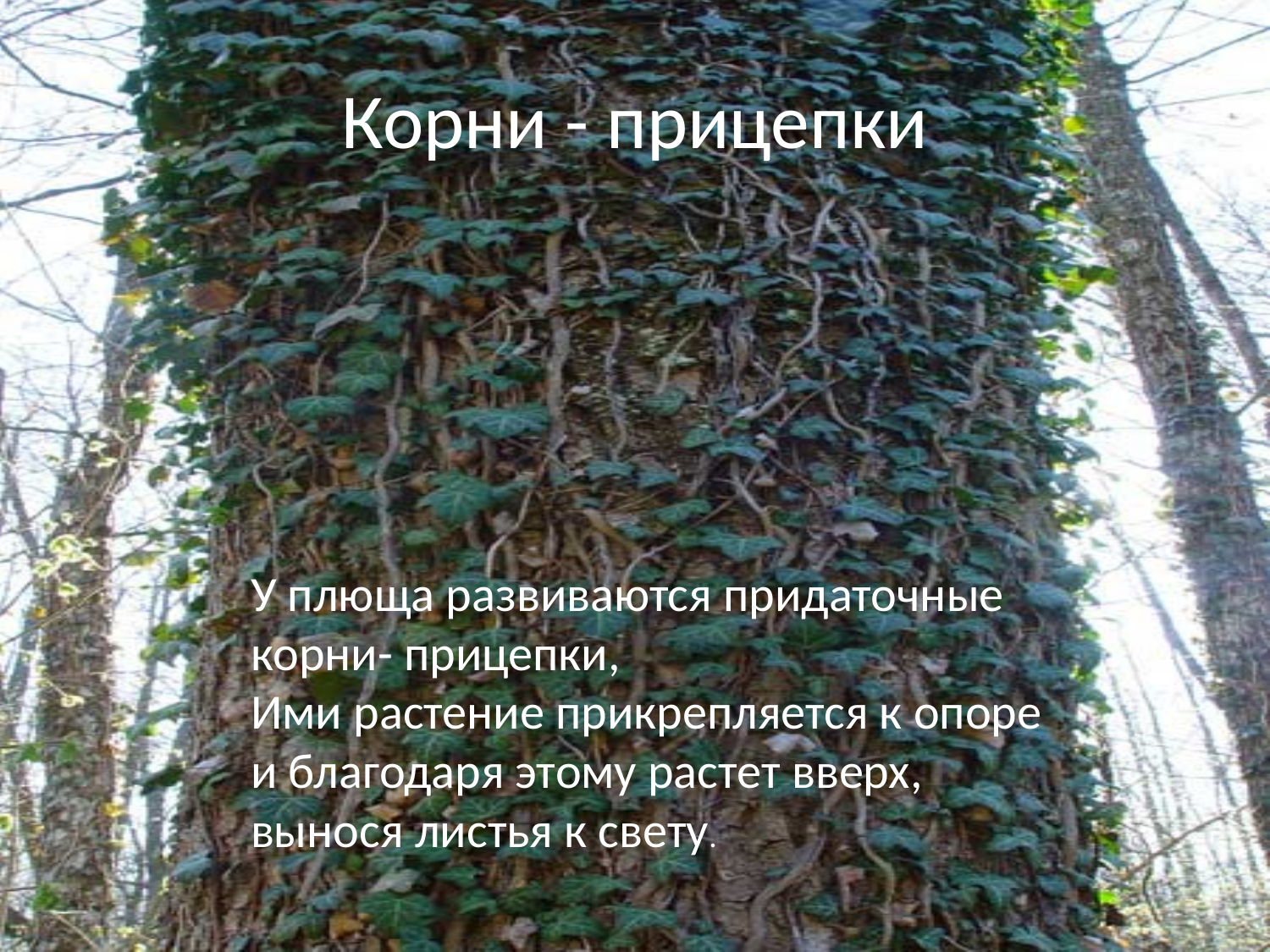

# Корни - прицепки
У плюща развиваются придаточные корни- прицепки,
Ими растение прикрепляется к опоре и благодаря этому растет вверх, вынося листья к свету.